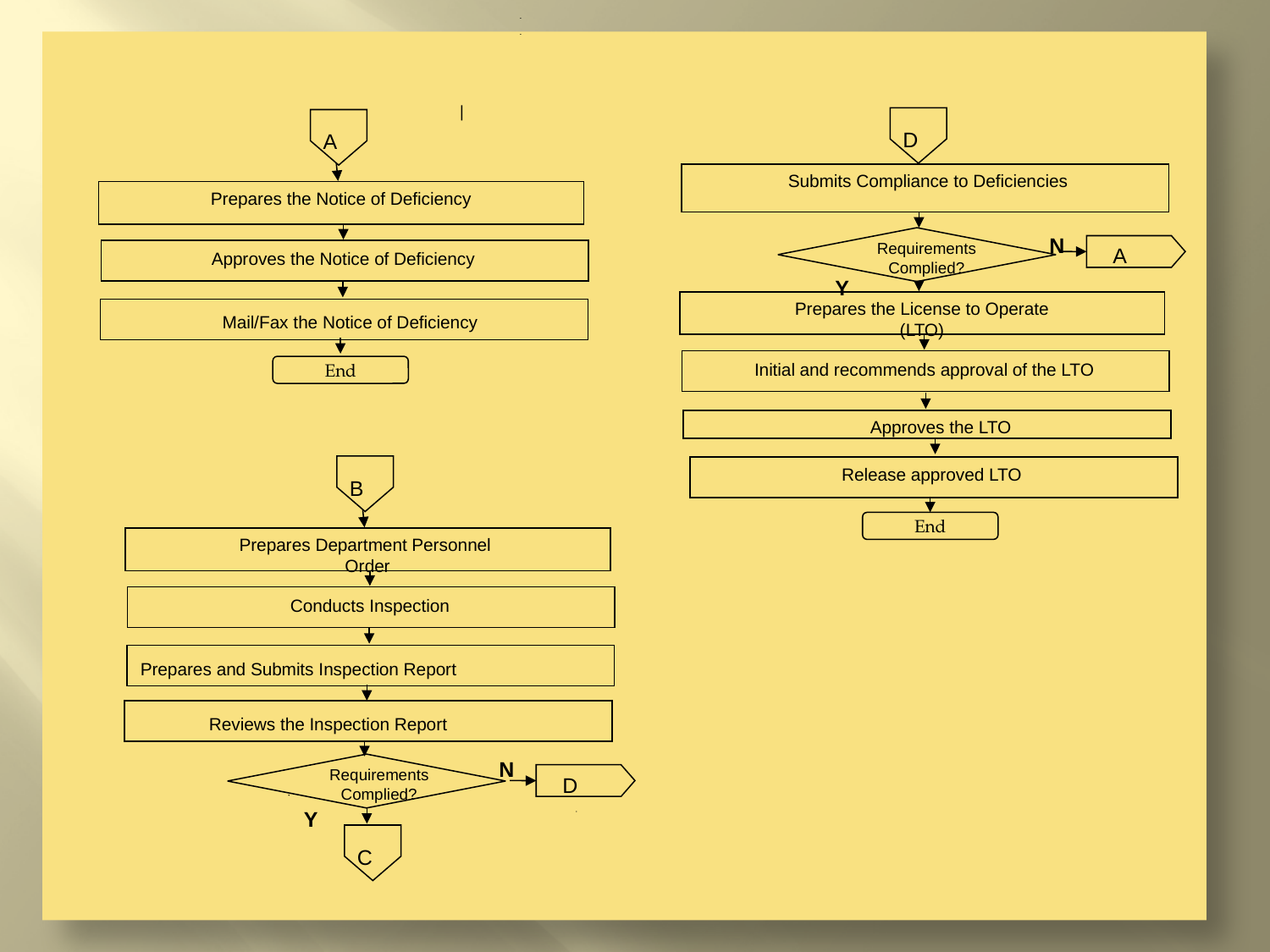

D

A

Submits Compliance to Deficiencies

Prepares the Notice of Deficiency

N

Requirements Complied?

A

Approves the Notice of Deficiency

Y

Prepares the License to Operate
(LTO)

Mail/Fax the Notice of Deficiency

Initial and recommends approval of the LTO
End

Approves the LTO

B

Release approved LTO

End
Prepares Department Personnel
Order

Conducts Inspection

Prepares and Submits Inspection Report

Reviews the Inspection Report

N

Requirements Complied?

D

Y

C